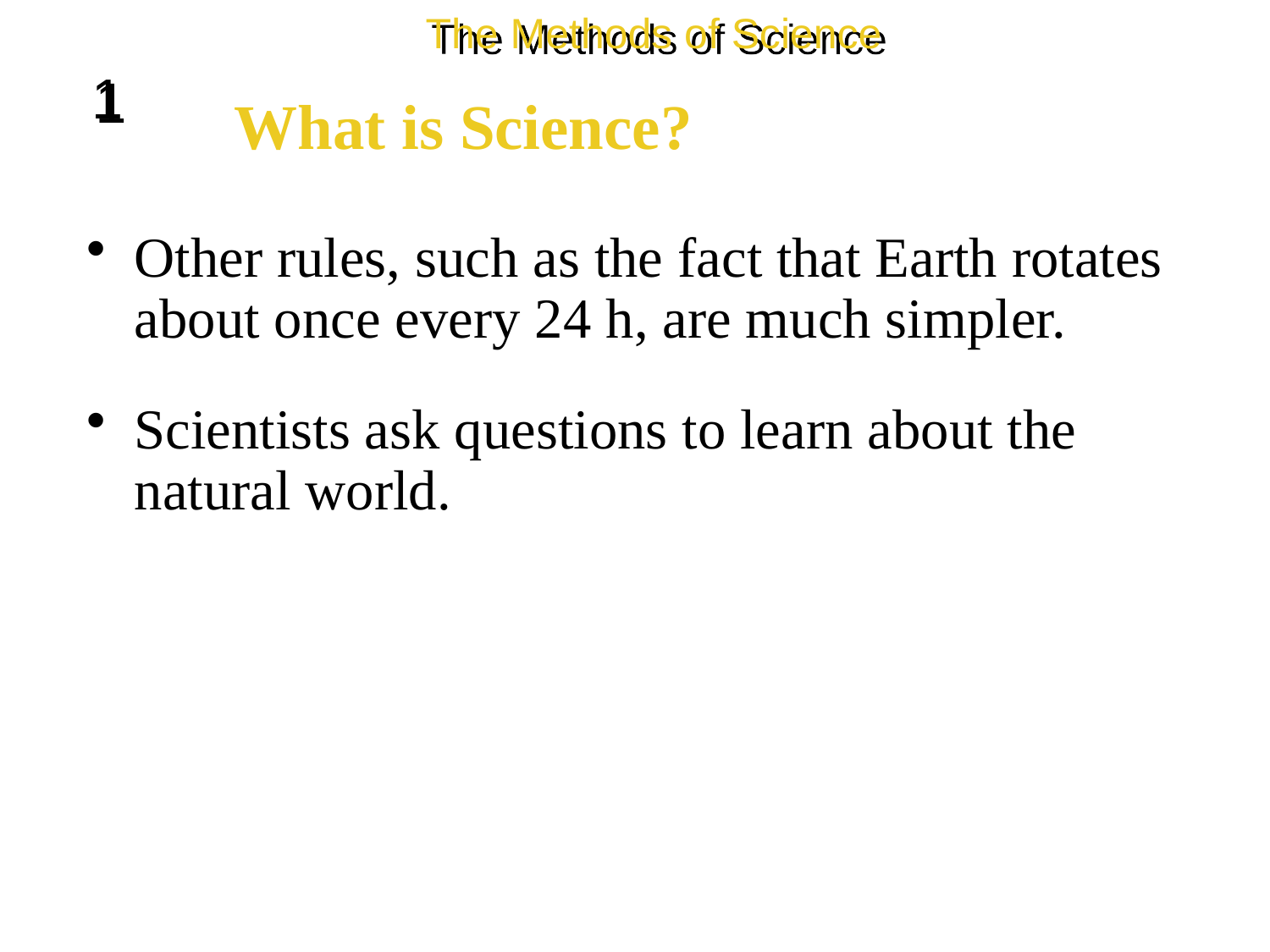

The Methods of Science
1
What is Science?
Other rules, such as the fact that Earth rotates about once every 24 h, are much simpler.
Scientists ask questions to learn about the natural world.